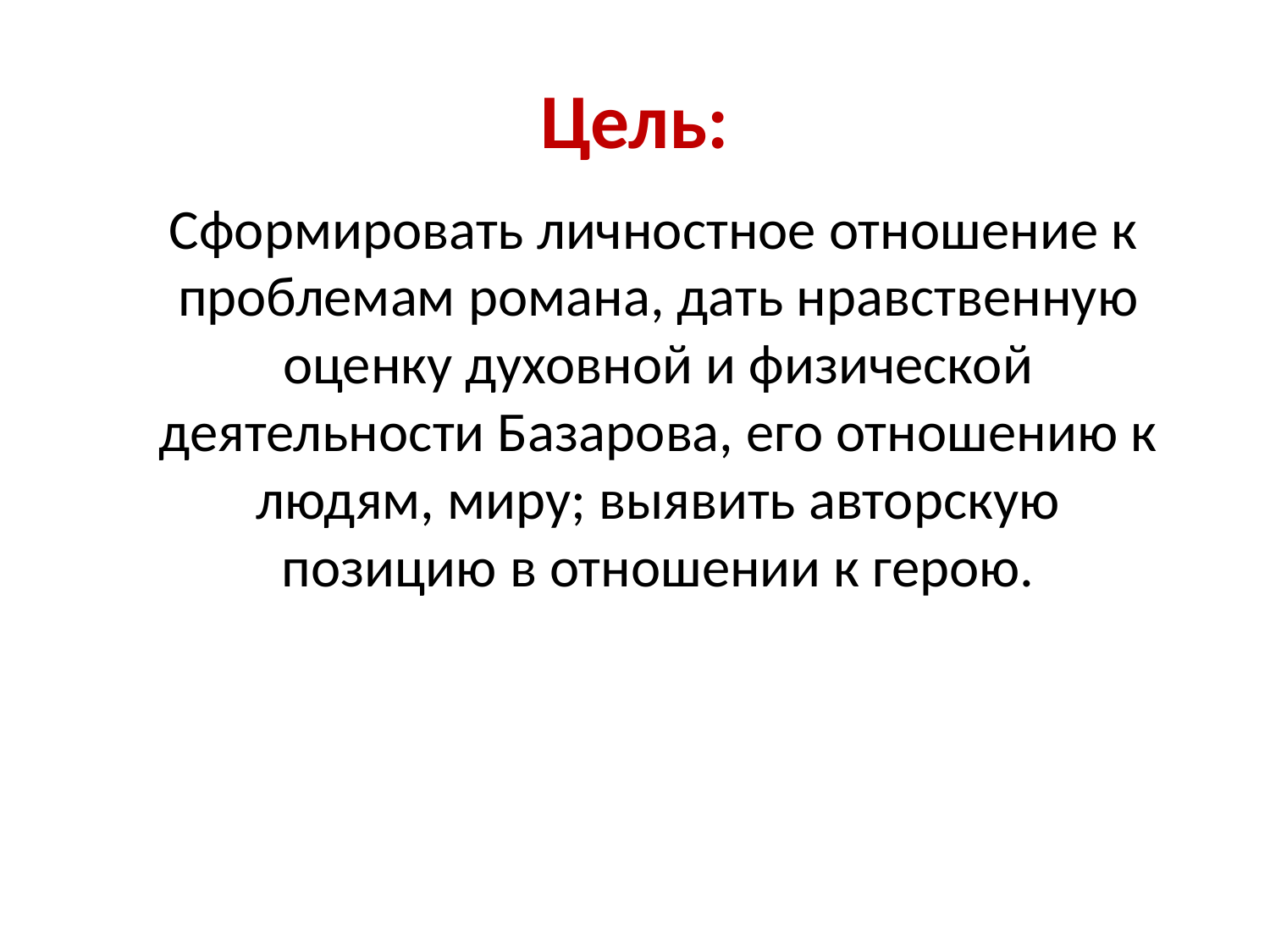

# Цель:
   Сформировать личностное отношение к проблемам романа, дать нравственную оценку духовной и физической деятельности Базарова, его отношению к людям, миру; выявить авторскую позицию в отношении к герою.